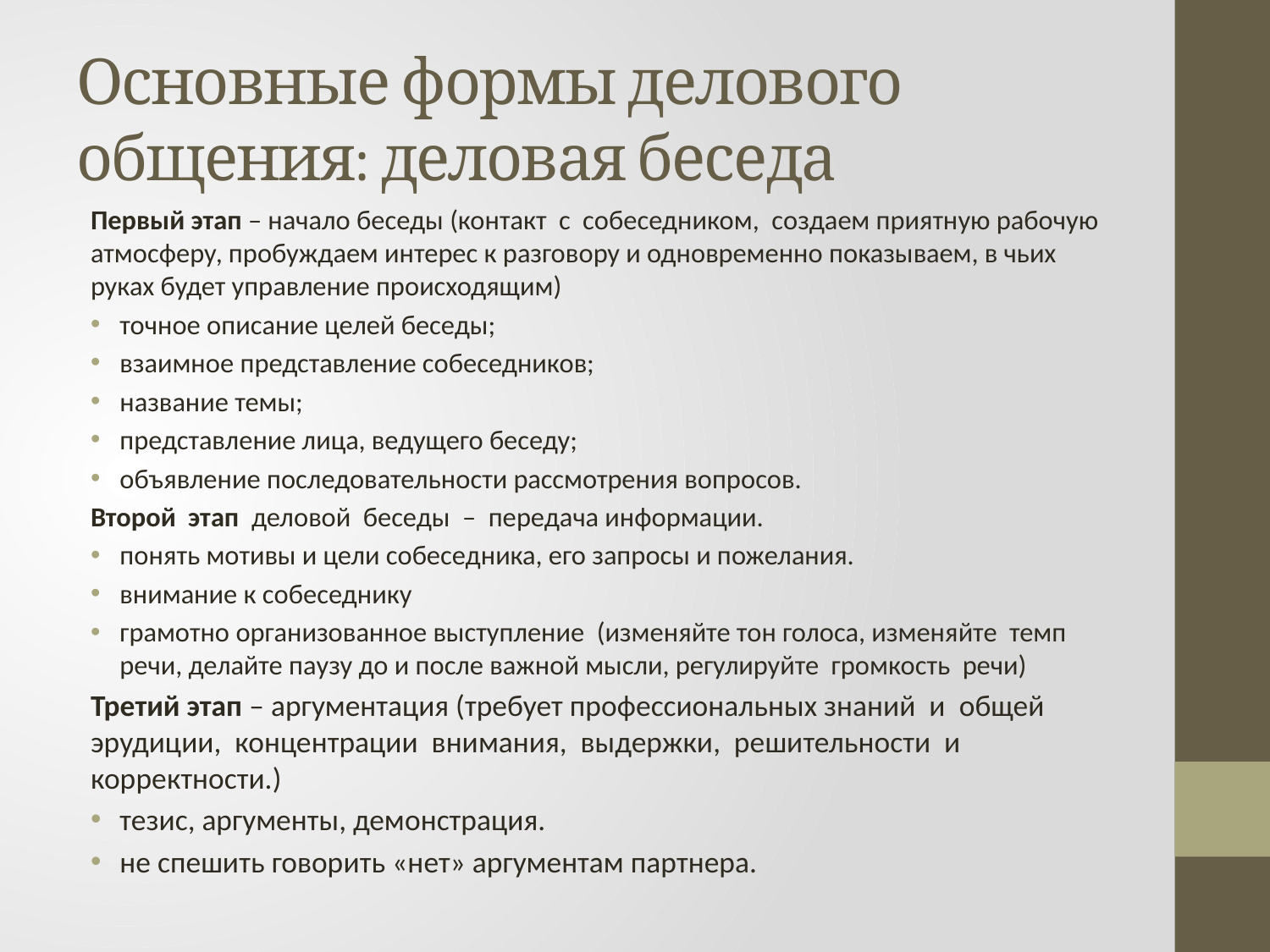

# Основные формы делового общения: деловая беседа
Первый этап – начало беседы (контакт  с  собеседником,  создаем приятную рабочую атмосферу, пробуждаем интерес к разговору и одновременно показываем, в чьих руках будет управление происходящим)
точное описание целей беседы;
взаимное представление собеседников;
название темы;
представление лица, ведущего беседу;
объявление последовательности рассмотрения вопросов.
Второй  этап  деловой  беседы  –  передача информации.
понять мотивы и цели собеседника, его запросы и пожелания.
внимание к собеседнику
грамотно организованное выступление  (изменяйте тон голоса, изменяйте  темп речи, делайте паузу до и после важной мысли, регулируйте  громкость  речи)
Третий этап – аргументация (требует профессиональных знаний  и  общей  эрудиции,  концентрации  внимания,  выдержки,  решительности  и  корректности.)
тезис, аргументы, демонстрация.
не спешить говорить «нет» аргументам партнера.